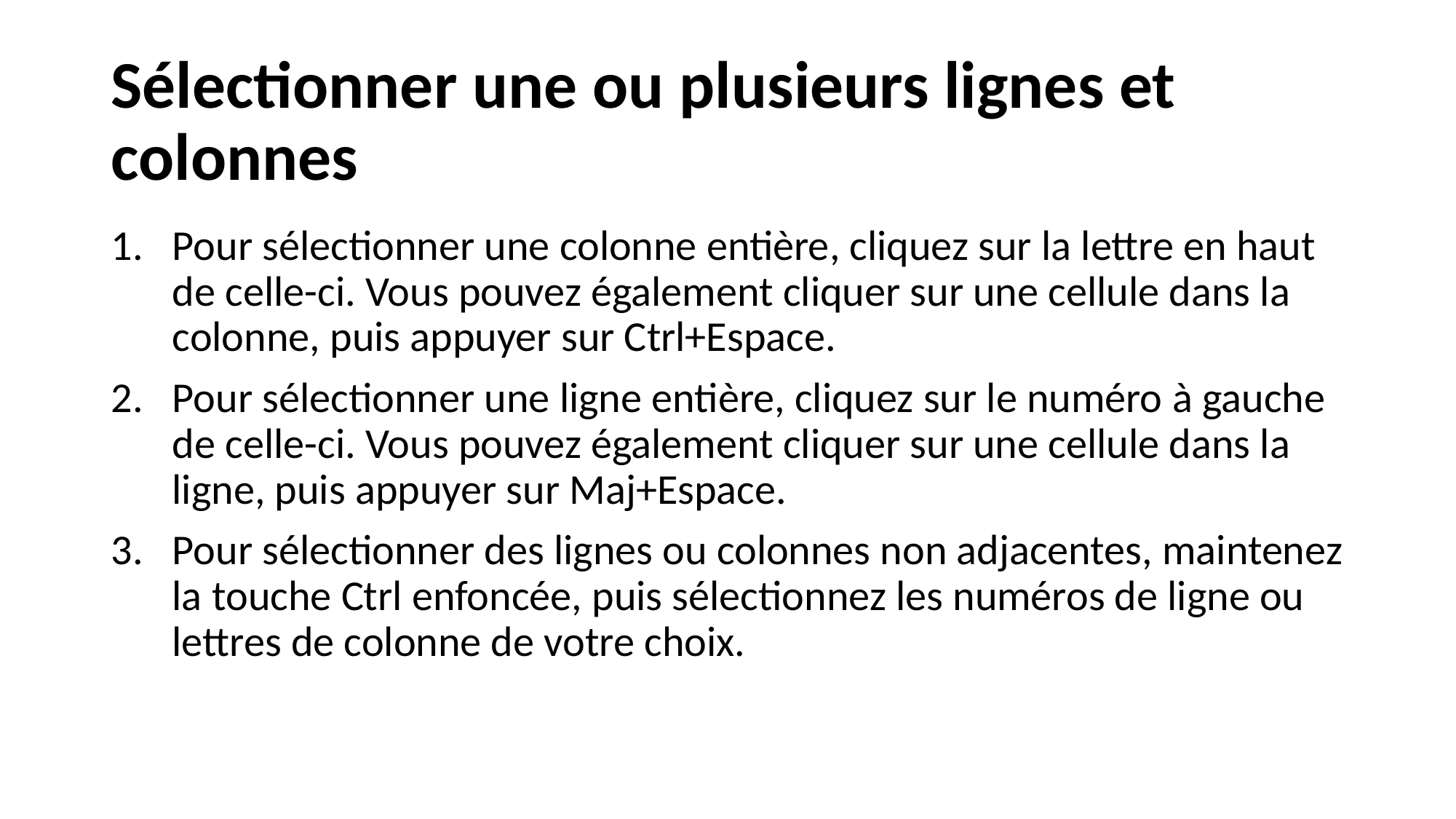

# Sélectionner une ou plusieurs lignes et colonnes
Pour sélectionner une colonne entière, cliquez sur la lettre en haut de celle-ci. Vous pouvez également cliquer sur une cellule dans la colonne, puis appuyer sur Ctrl+Espace.
Pour sélectionner une ligne entière, cliquez sur le numéro à gauche de celle-ci. Vous pouvez également cliquer sur une cellule dans la ligne, puis appuyer sur Maj+Espace.
Pour sélectionner des lignes ou colonnes non adjacentes, maintenez la touche Ctrl enfoncée, puis sélectionnez les numéros de ligne ou lettres de colonne de votre choix.